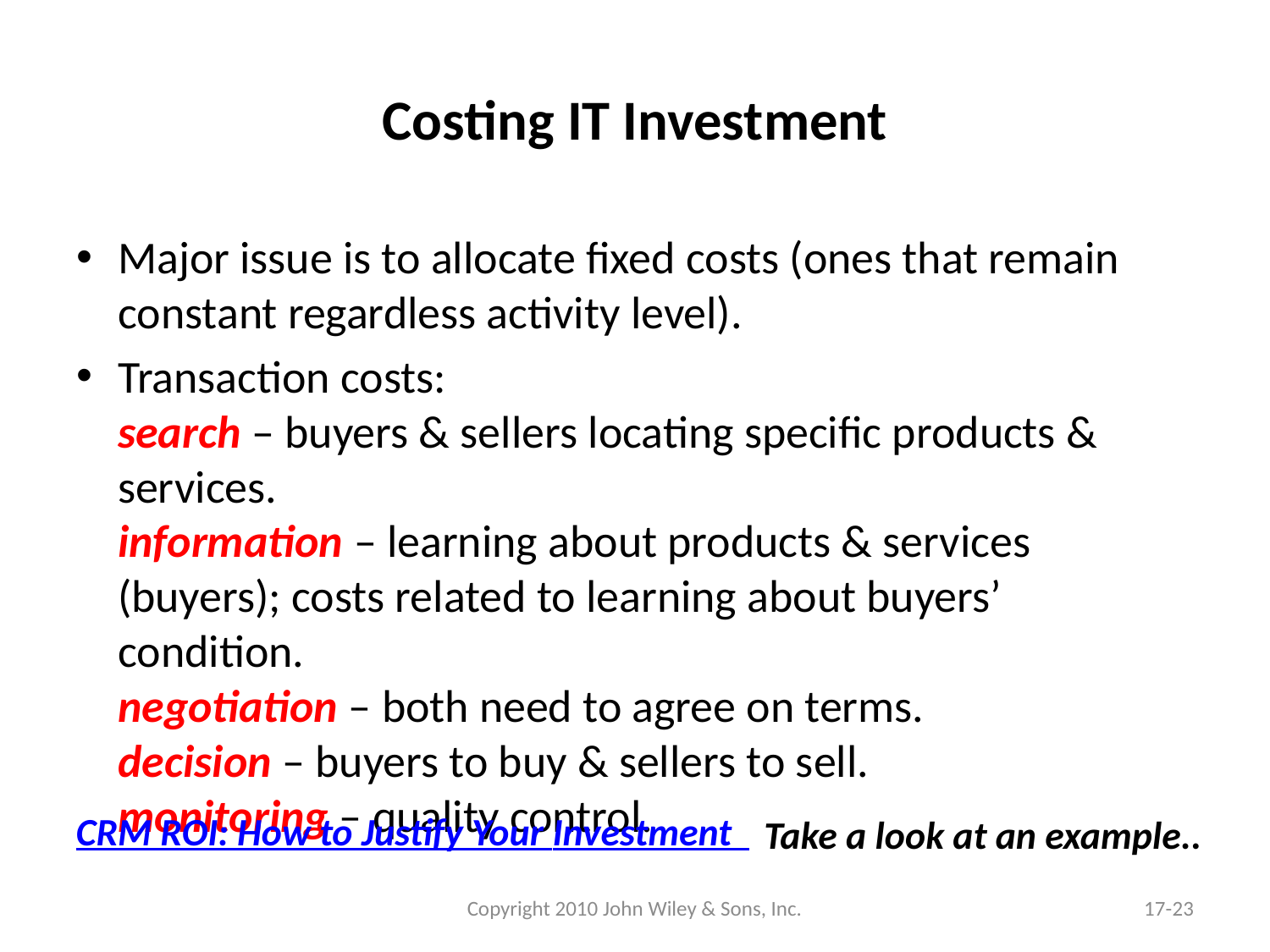

# Costing IT Investment
Major issue is to allocate fixed costs (ones that remain constant regardless activity level).
Transaction costs:
search – buyers & sellers locating specific products & services.
information – learning about products & services (buyers); costs related to learning about buyers’ condition.
negotiation – both need to agree on terms.
decision – buyers to buy & sellers to sell.
monitoring – quality control.
CRM ROI: How to Justify Your Investment

Take a look at an example..
Copyright 2010 John Wiley & Sons, Inc.
17-23